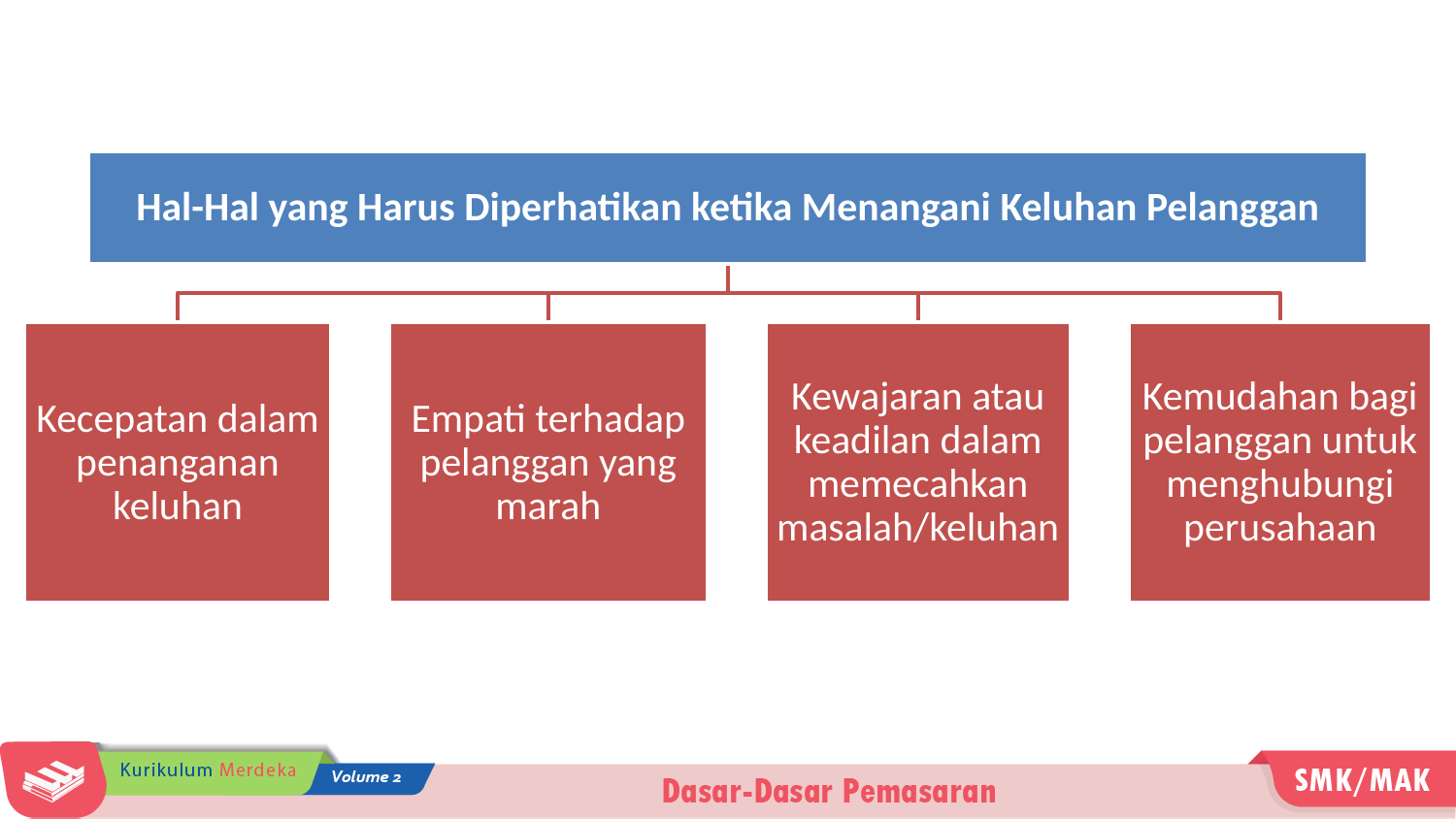

Hal-Hal yang Harus Diperhatikan ketika Menangani Keluhan Pelanggan
Kecepatan dalam penanganan keluhan
Empati terhadap pelanggan yang marah
Kewajaran atau keadilan dalam memecahkan masalah/keluhan
Kemudahan bagi pelanggan untuk menghubungi perusahaan